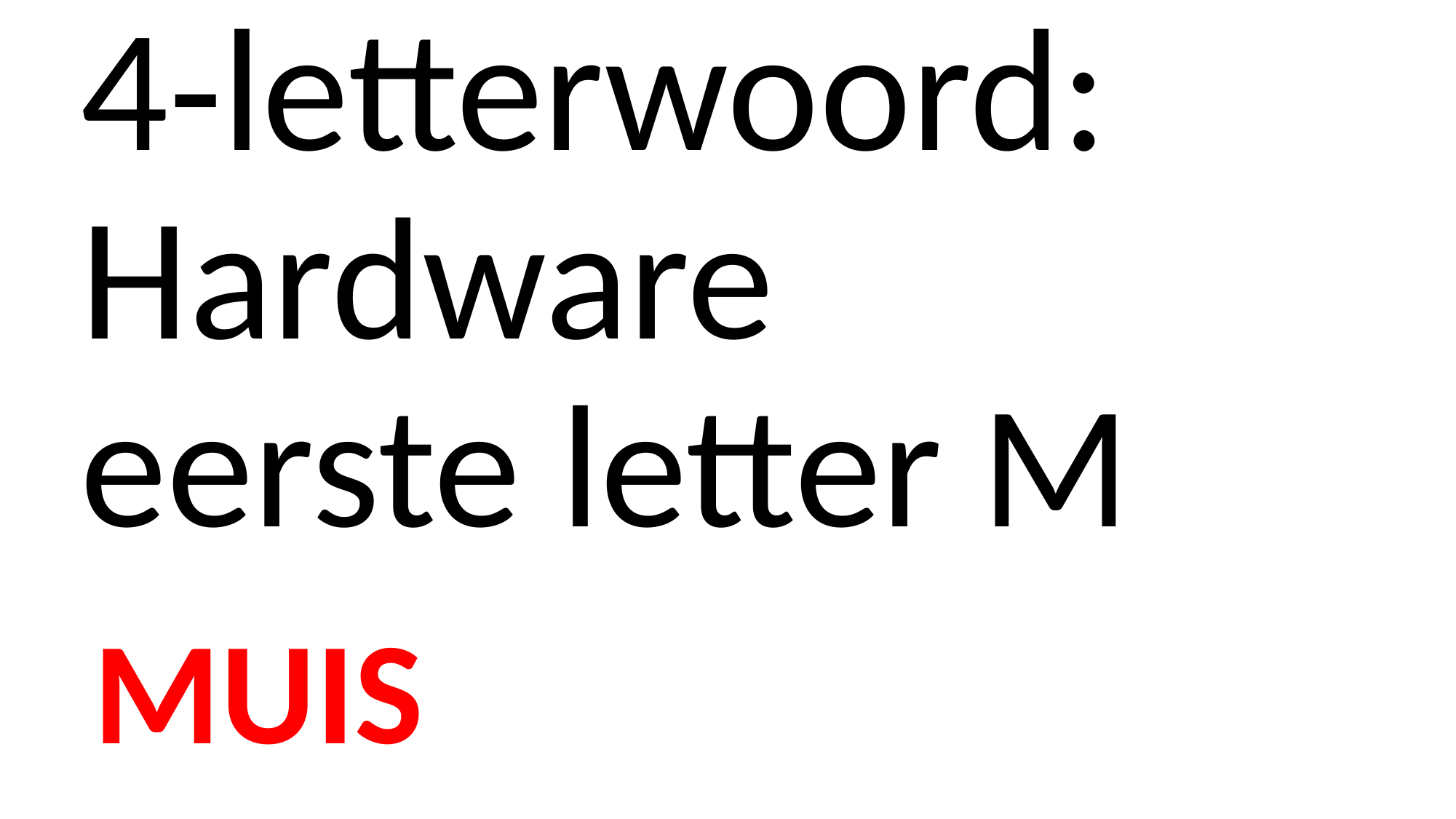

# 4-letterwoord: Hardware eerste letter M
MUIS